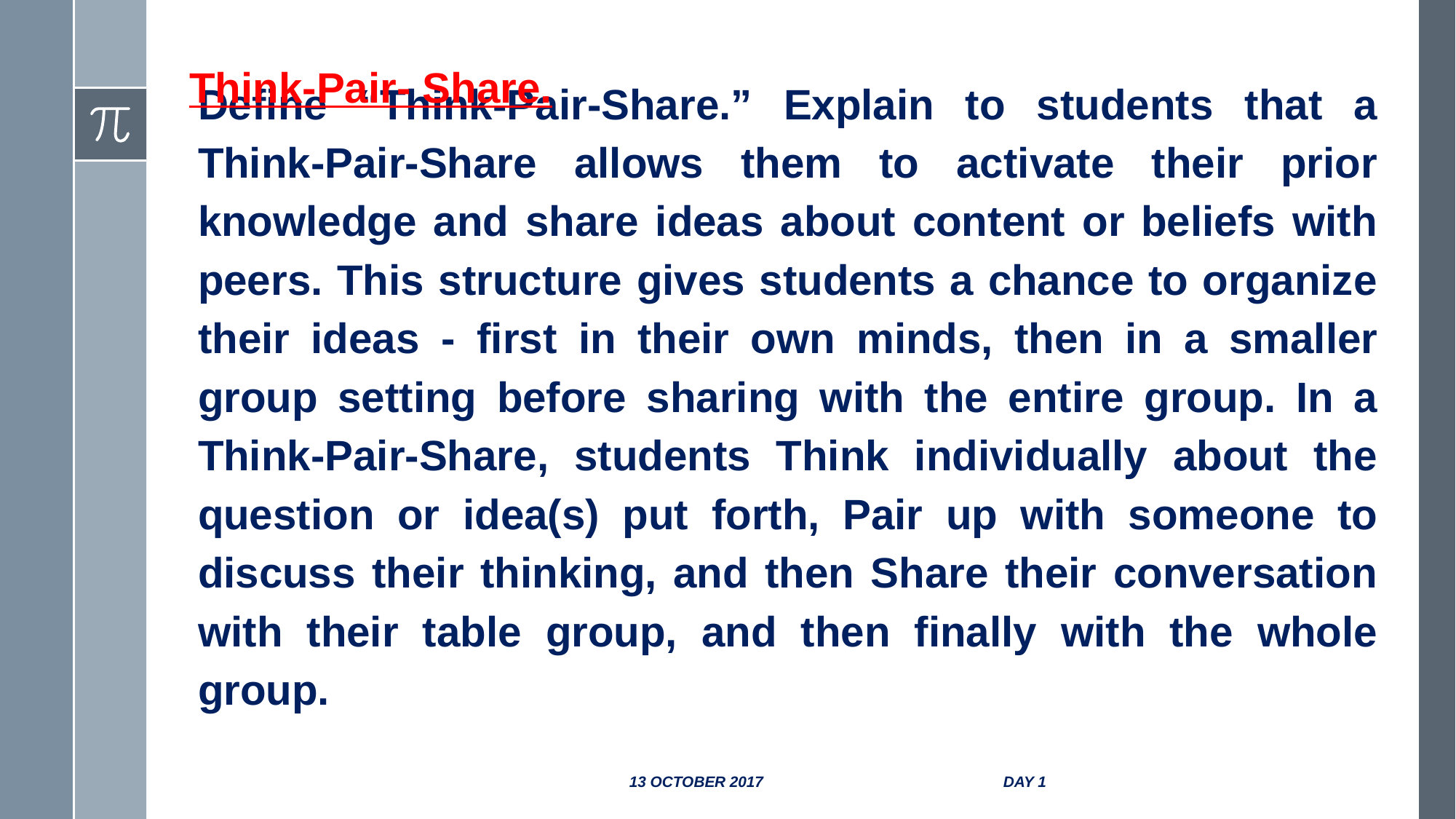

Think-Pair- Share.
# Define “Think-Pair-Share.” Explain to students that a Think-Pair-Share allows them to activate their prior knowledge and share ideas about content or beliefs with peers. This structure gives students a chance to organize their ideas - first in their own minds, then in a smaller group setting before sharing with the entire group. In a Think-Pair-Share, students Think individually about the question or idea(s) put forth, Pair up with someone to discuss their thinking, and then Share their conversation with their table group, and then finally with the whole group.
13 October 2017
Day 1